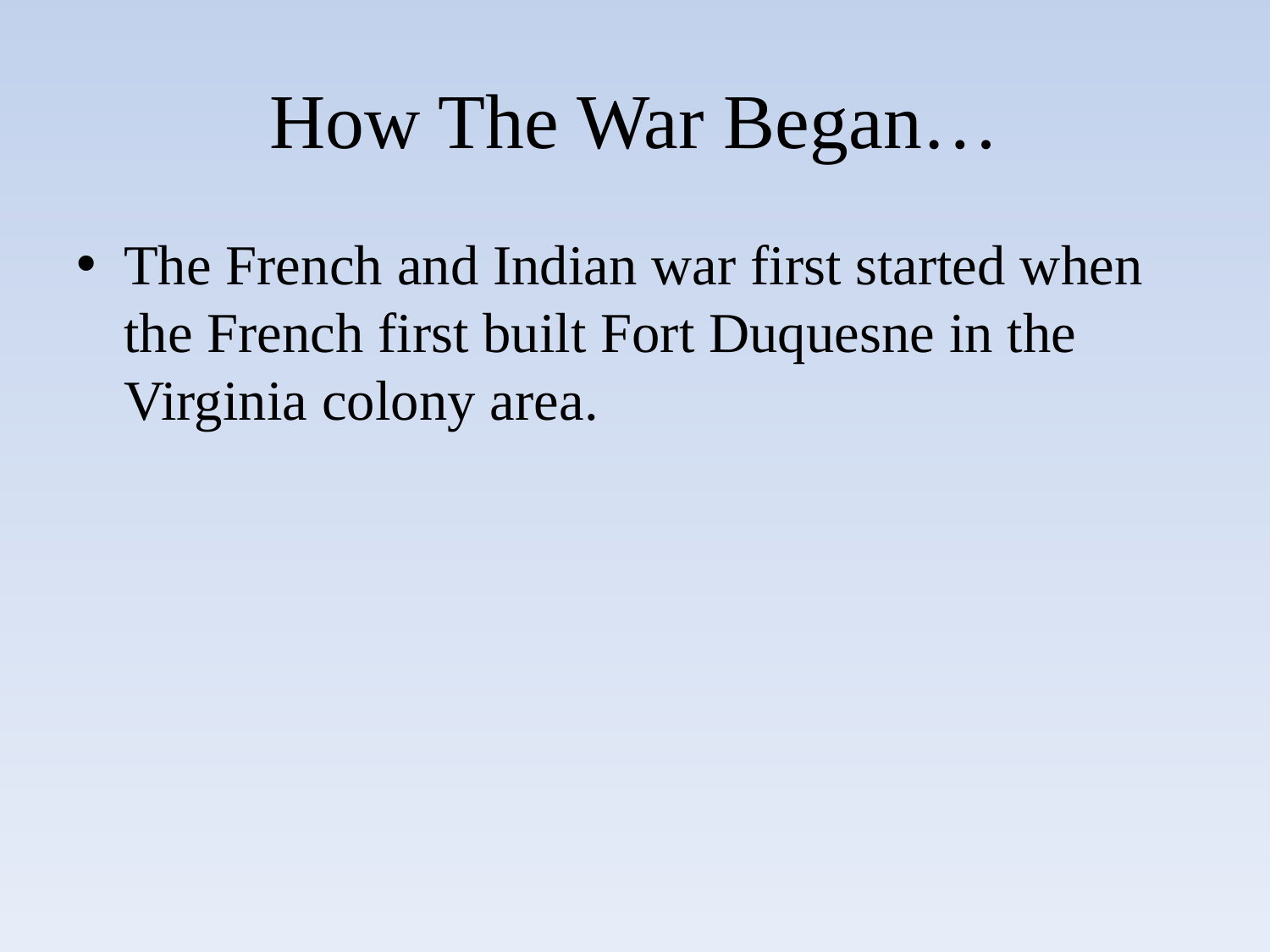

# How The War Began…
The French and Indian war first started when the French first built Fort Duquesne in the Virginia colony area.